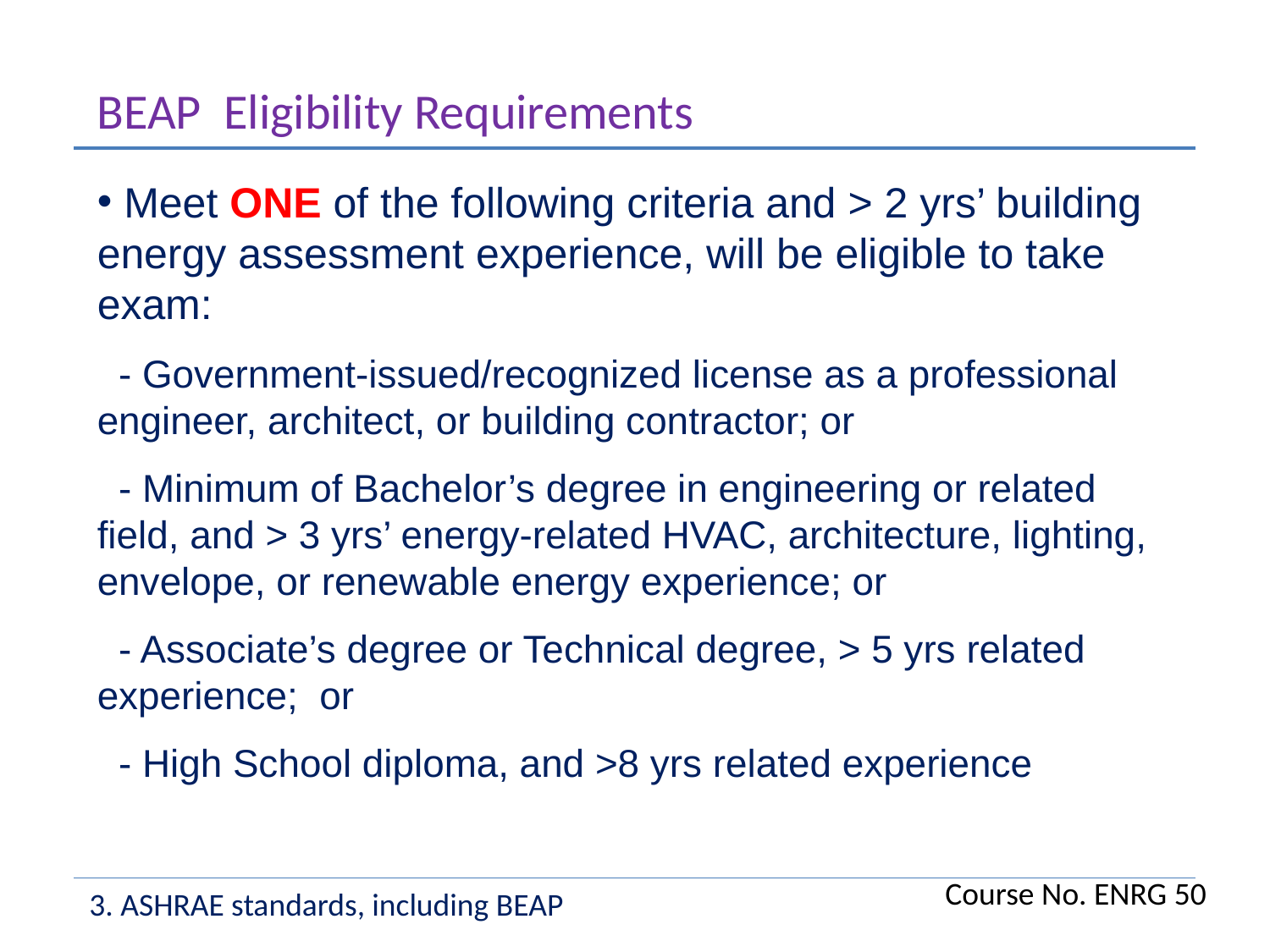

BEAP  Eligibility Requirements
 Meet ONE of the following criteria and > 2 yrs’ building energy assessment experience, will be eligible to take exam:
  - Government-issued/recognized license as a professional engineer, architect, or building contractor; or
  - Minimum of Bachelor’s degree in engineering or related field, and > 3 yrs’ energy-related HVAC, architecture, lighting, envelope, or renewable energy experience; or
  - Associate’s degree or Technical degree, > 5 yrs related experience;  or
  - High School diploma, and >8 yrs related experience
Course No. ENRG 50
3. ASHRAE standards, including BEAP